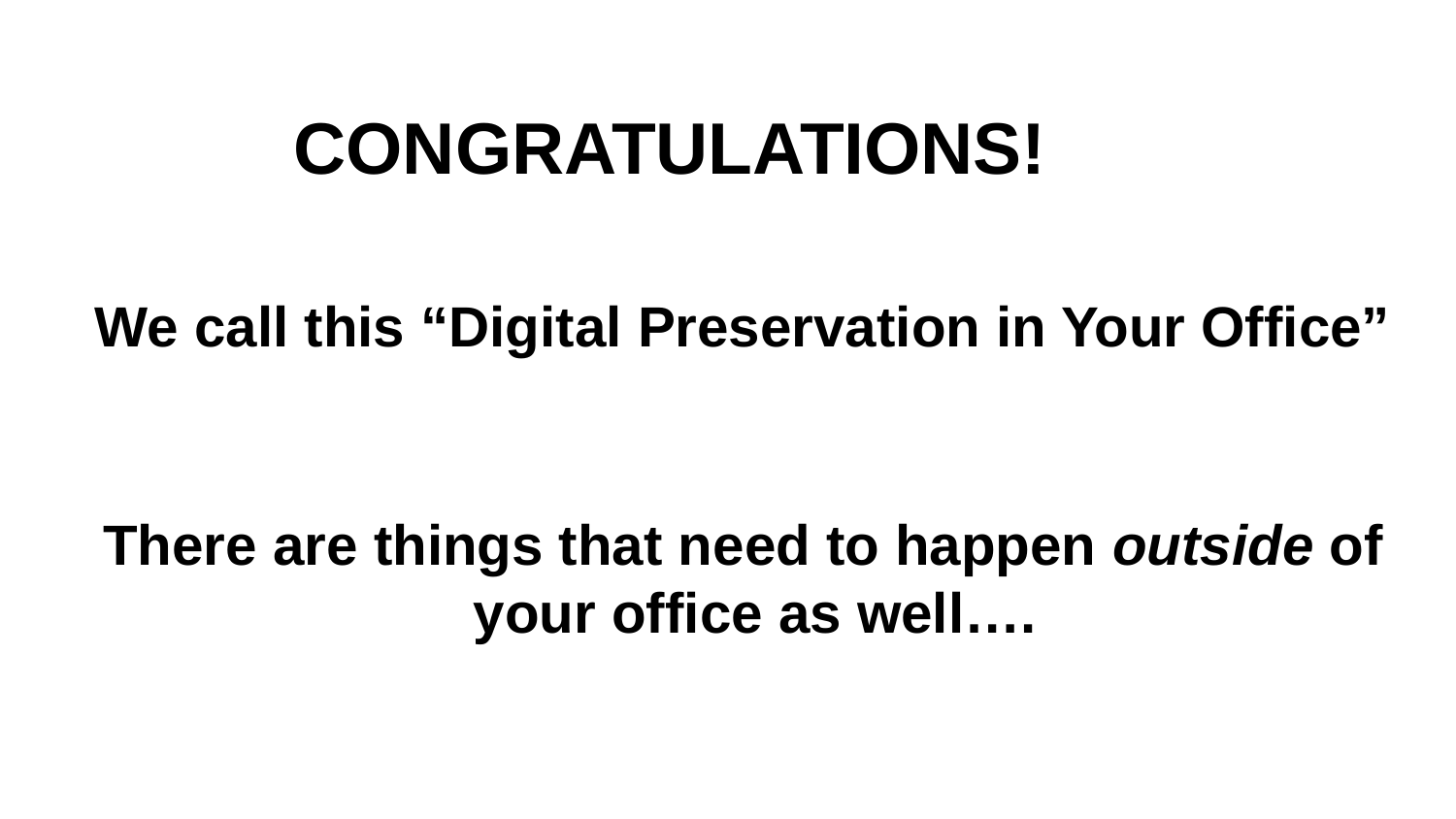

# CONGRATULATIONS!
We call this “Digital Preservation in Your Office”
There are things that need to happen outside of your office as well….